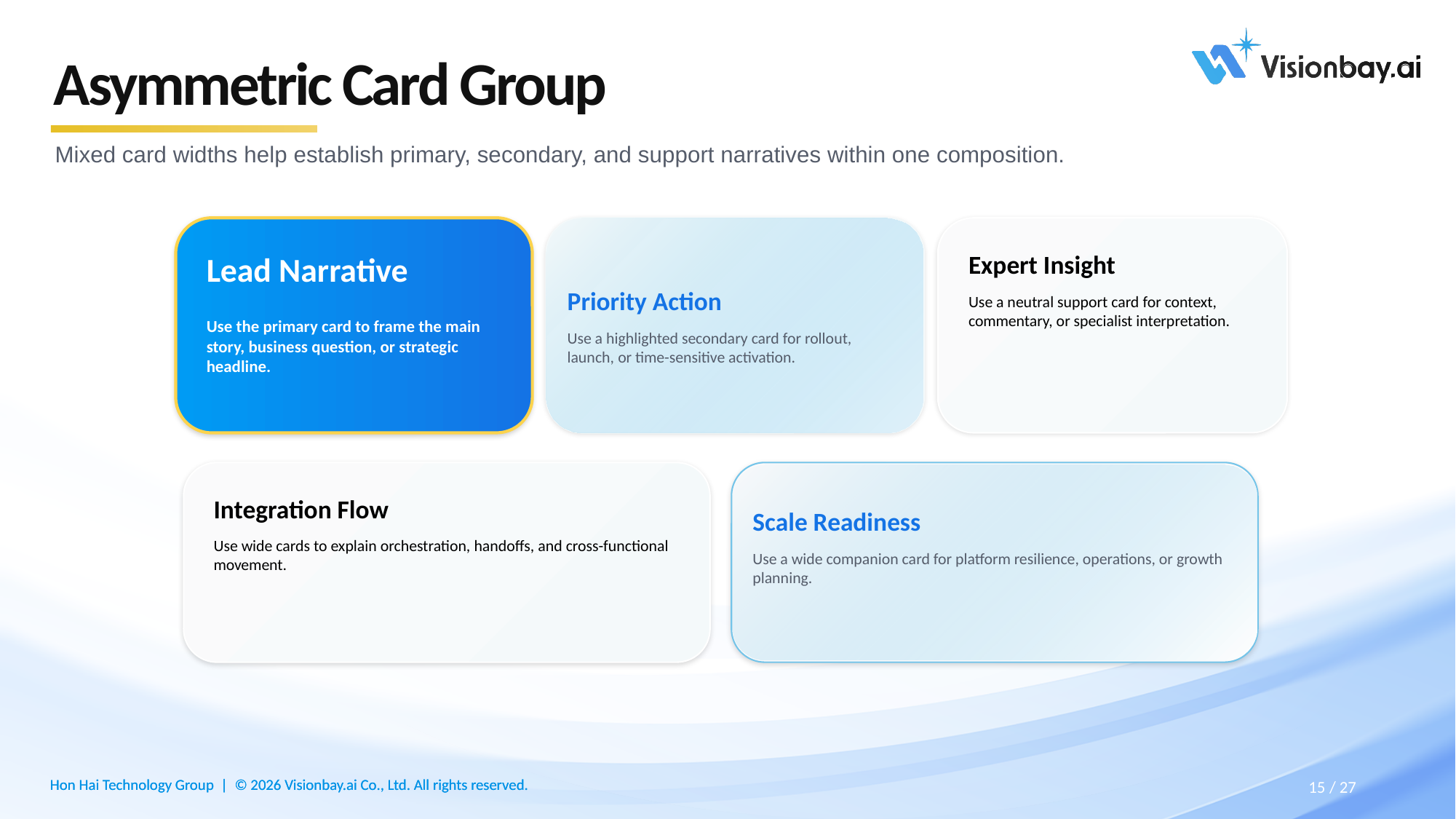

# Asymmetric Card Group
Mixed card widths help establish primary, secondary, and support narratives within one composition.
Priority Action
Use a highlighted secondary card for rollout, launch, or time-sensitive activation.
Lead Narrative
Use the primary card to frame the main story, business question, or strategic headline.

Expert Insight
Use a neutral support card for context, commentary, or specialist interpretation.
Integration Flow
Use wide cards to explain orchestration, handoffs, and cross-functional movement.

Scale Readiness
Use a wide companion card for platform resilience, operations, or growth planning.

27